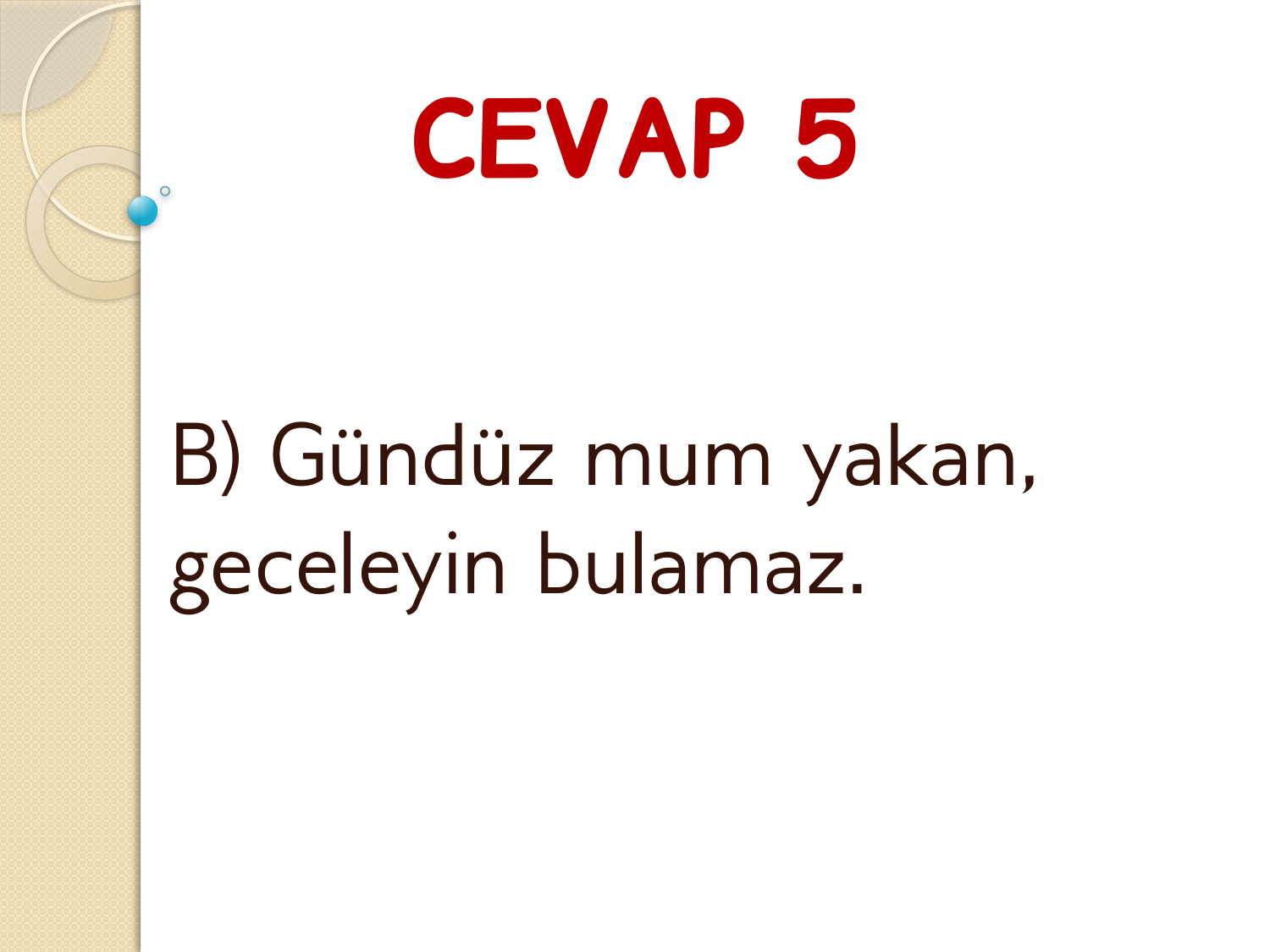

# CEVAP 5
B) Gündüz mum yakan, geceleyin bulamaz.